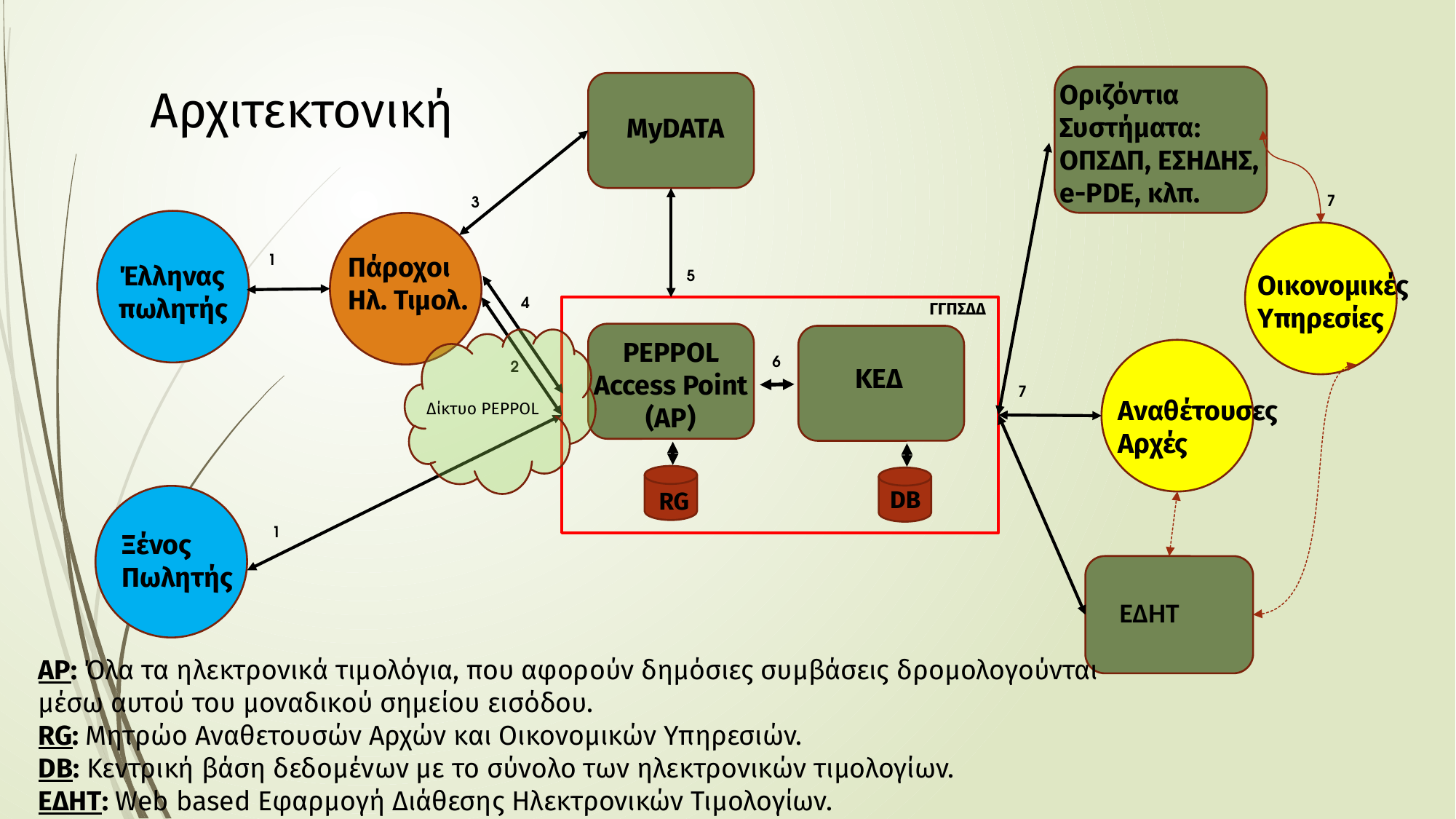

Οριζόντια Συστήματα: ΟΠΣΔΠ, ΕΣΗΔΗΣ, e-PDE, κλπ.
# Αρχιτεκτονική

MyDATA
7
3

Πάροχοι Ηλ. Τιμολ.
1
Έλληνας πωλητής
5
Οικονομικές Υπηρεσίες
4
ΓΓΠΣΔΔ

PEPPOL Access Point (AP)

6
2
ΚΕΔ
7
Αναθέτουσες Αρχές
Δίκτυο PEPPOL

DB
RG

1
Ξένος Πωλητής

ΕΔΗΤ
AP: Όλα τα ηλεκτρονικά τιμολόγια, που αφορούν δημόσιες συμβάσεις δρομολογούνται μέσω αυτού του μοναδικού σημείου εισόδου.
RG: Μητρώο Αναθετουσών Αρχών και Οικονομικών Υπηρεσιών.
DB: Κεντρική βάση δεδομένων με το σύνολο των ηλεκτρονικών τιμολογίων.
ΕΔΗΤ: Web based Εφαρμογή Διάθεσης Ηλεκτρονικών Τιμολογίων.